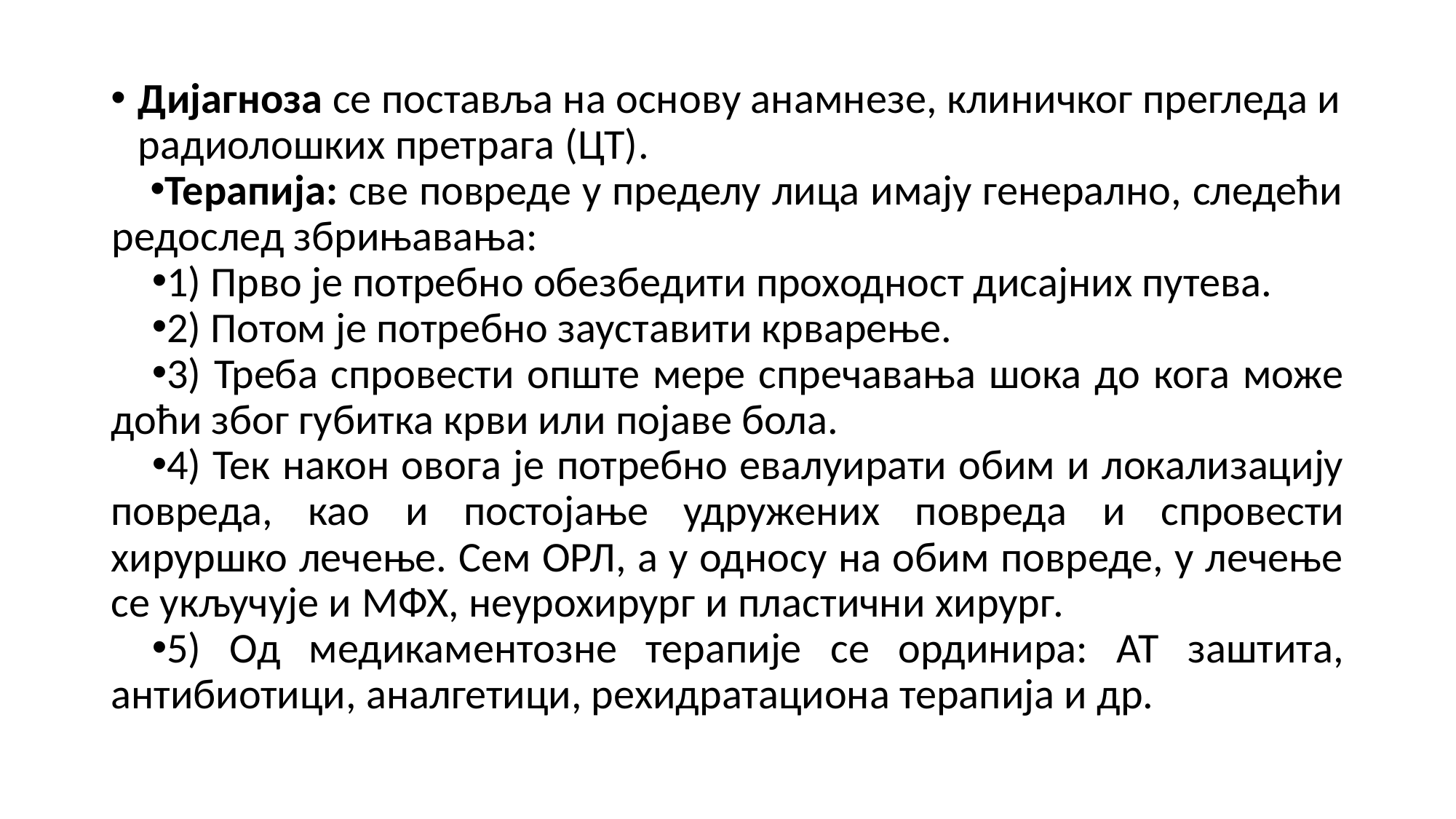

Дијагноза се поставља на основу анамнезе, клиничког прегледа и радиолошких претрага (ЦТ).
Терапија: све повреде у пределу лица имају генерално, следећи редослед збрињавања:
1) Прво је потребно обезбедити проходност дисајних путева.
2) Потом је потребно зауставити крварење.
3) Треба спровести опште мере спречавања шока до кога може доћи због губитка крви или појаве бола.
4) Тек након овога је потребно евалуирати обим и локализацију повреда, као и постојање удружених повреда и спровести хируршко лечење. Сем ОРЛ, а у односу на обим повреде, у лечење се укључује и МФХ, неурохирург и пластични хирург.
5) Од медикаментозне терапије се ординира: АТ заштита, антибиотици, аналгетици, рехидратациона терапија и др.